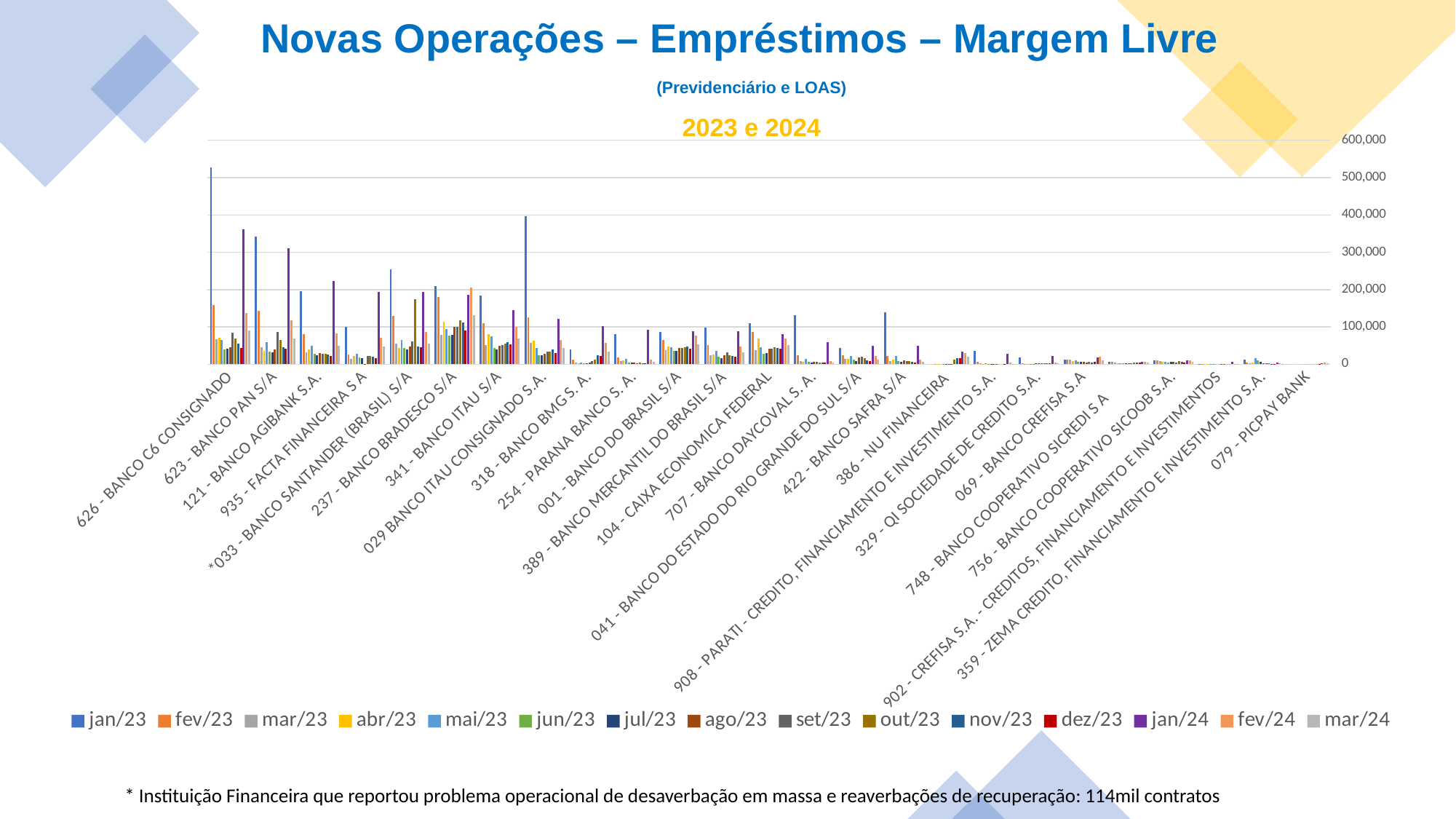

Novas Operações – Empréstimos – Margem Livre

(Previdenciário e LOAS)
2023 e 2024

### Chart

| Category | jan/23 | fev/23 | mar/23 | abr/23 | mai/23 | jun/23 | jul/23 | ago/23 | set/23 | out/23 | nov/23 | dez/23 | jan/24 | fev/24 | mar/24 |
|---|---|---|---|---|---|---|---|---|---|---|---|---|---|---|---|
| 626 - BANCO C6 CONSIGNADO | 527766.0 | 158783.0 | 66701.0 | 71111.0 | 64902.0 | 38910.0 | 41564.0 | 45872.0 | 85245.0 | 69340.0 | 54739.0 | 43420.0 | 362172.0 | 137159.0 | 90665.0 |
| 623 - BANCO PAN S/A | 341429.0 | 143866.0 | 46199.0 | 35169.0 | 60089.0 | 34558.0 | 32305.0 | 39931.0 | 86478.0 | 64489.0 | 44700.0 | 41033.0 | 311121.0 | 117962.0 | 69296.0 |
| 121 - BANCO AGIBANK S.A. | 195058.0 | 79858.0 | 32698.0 | 38928.0 | 48800.0 | 27136.0 | 24908.0 | 29246.0 | 28093.0 | 28765.0 | 25860.0 | 22547.0 | 223312.0 | 82628.0 | 49916.0 |
| 935 - FACTA FINANCEIRA S A | 100291.0 | 26555.0 | 15232.0 | 21339.0 | 27093.0 | 18553.0 | 16199.0 | 32.0 | 22201.0 | 23035.0 | 20136.0 | 16138.0 | 194514.0 | 71032.0 | 47063.0 |
| *033 - BANCO SANTANDER (BRASIL) S/A | 255179.0 | 129930.0 | 55107.0 | 44440.0 | 64521.0 | 44555.0 | 40604.0 | 47365.0 | 61754.0 | 174547.0 | 48051.0 | 46320.0 | 193593.0 | 87487.0 | 55316.0 |
| 237 - BANCO BRADESCO S/A | 209044.0 | 179898.0 | 79241.0 | 112962.0 | 94096.0 | 77269.0 | 79018.0 | 99944.0 | 99959.0 | 117273.0 | 112089.0 | 90294.0 | 185840.0 | 205481.0 | 132214.0 |
| 341 - BANCO ITAU S/A | 185015.0 | 110649.0 | 51429.0 | 80082.0 | 74074.0 | 44333.0 | 38992.0 | 49153.0 | 50958.0 | 55501.0 | 58657.0 | 53648.0 | 145109.0 | 100597.0 | 68150.0 |
| 029 BANCO ITAU CONSIGNADO S.A. | 396437.0 | 126536.0 | 57655.0 | 62359.0 | 44001.0 | 23913.0 | 23851.0 | 27436.0 | 34877.0 | 33301.0 | 40432.0 | 30883.0 | 122590.0 | 65112.0 | 43234.0 |
| 318 - BANCO BMG S. A. | 40610.0 | 12431.0 | 4851.0 | 2999.0 | 4552.0 | 2313.0 | 2620.0 | 4588.0 | 9029.0 | 12353.0 | 24091.0 | 22823.0 | 101527.0 | 56842.0 | 34115.0 |
| 254 - PARANA BANCO S. A. | 81548.0 | 18853.0 | 9194.0 | 11309.0 | 15081.0 | 5420.0 | 4132.0 | 4402.0 | 3641.0 | 3937.0 | 3599.0 | 3308.0 | 92934.0 | 12971.0 | 7470.0 |
| 001 - BANCO DO BRASIL S/A | 85961.0 | 65348.0 | 37267.0 | 47941.0 | 45157.0 | 36438.0 | 35266.0 | 43239.0 | 42827.0 | 45905.0 | 47723.0 | 42578.0 | 89236.0 | 77180.0 | 53462.0 |
| 389 - BANCO MERCANTIL DO BRASIL S/A | 98353.0 | 50559.0 | 23678.0 | 26721.0 | 36588.0 | 20952.0 | 17191.0 | 24112.0 | 31091.0 | 24865.0 | 22491.0 | 20025.0 | 88601.0 | 46636.0 | 31402.0 |
| 104 - CAIXA ECONOMICA FEDERAL | 109167.0 | 86973.0 | 36858.0 | 69565.0 | 45380.0 | 28792.0 | 30001.0 | 41481.0 | 42040.0 | 46376.0 | 42870.0 | 42025.0 | 81234.0 | 68322.0 | 51069.0 |
| 707 - BANCO DAYCOVAL S. A. | 131632.0 | 24603.0 | 9392.0 | 7296.0 | 13755.0 | 6789.0 | 5638.0 | 6439.0 | 5805.0 | 5638.0 | 4683.0 | 4167.0 | 60057.0 | 8632.0 | 5242.0 |
| 041 - BANCO DO ESTADO DO RIO GRANDE DO SUL S/A | 44656.0 | 24141.0 | 14519.0 | 14119.0 | 21701.0 | 12801.0 | 9477.0 | 18611.0 | 21282.0 | 16222.0 | 10596.0 | 9521.0 | 49066.0 | 22189.0 | 13404.0 |
| 422 - BANCO SAFRA S/A | 138524.0 | 21967.0 | 8212.0 | 11705.0 | 21707.0 | 7950.0 | 6736.0 | 10004.0 | 8726.0 | 8731.0 | 6329.0 | 4607.0 | 49056.0 | 13193.0 | 7379.0 |
| 386 - NU FINANCEIRA	 | 0.0 | 0.0 | 1.0 | 1.0 | 0.0 | 3.0 | 4.0 | 5.0 | 420.0 | 11962.0 | 16443.0 | 16473.0 | 34357.0 | 29529.0 | 20878.0 |
| 908 - PARATI - CREDITO, FINANCIAMENTO E INVESTIMENTO S.A. | 35318.0 | 6787.0 | 2198.0 | 1151.0 | 2606.0 | 1186.0 | 925.0 | 1107.0 | 312.0 | 0.0 | 0.0 | 7.0 | 27628.0 | 4017.0 | 1455.0 |
| 329 - QI SOCIEDADE DE CREDITO S.A. | 18289.0 | 3095.0 | 1033.0 | 1684.0 | 1596.0 | 1558.0 | 1738.0 | 1970.0 | 2857.0 | 3003.0 | 2244.0 | 1977.0 | 22154.0 | 5472.0 | 3019.0 |
| 069 - BANCO CREFISA S.A | 12142.0 | 11747.0 | 12969.0 | 8462.0 | 10012.0 | 6804.0 | 6413.0 | 6901.0 | 4767.0 | 5675.0 | 5641.0 | 6955.0 | 17849.0 | 19677.0 | 11125.0 |
| 748 - BANCO COOPERATIVO SICREDI S A	 | 6184.0 | 5812.0 | 4861.0 | 3397.0 | 3567.0 | 2744.0 | 2871.0 | 3584.0 | 3541.0 | 3979.0 | 4184.0 | 3790.0 | 6093.0 | 6309.0 | 4399.0 |
| 756 - BANCO COOPERATIVO SICOOB S.A. | 10843.0 | 9678.0 | 7987.0 | 5787.0 | 5969.0 | 4642.0 | 7035.0 | 6022.0 | 5609.0 | 8367.0 | 7363.0 | 5419.0 | 11175.0 | 10906.0 | 7524.0 |
| 902 - CREFISA S.A. - CREDITOS, FINANCIAMENTO E INVESTIMENTOS | 1009.0 | 1.0 | 0.0 | 15.0 | 3.0 | 1.0 | 0.0 | 0.0 | 307.0 | 302.0 | 0.0 | 0.0 | 5974.0 | 14.0 | 2.0 |
| 359 - ZEMA CREDITO, FINANCIAMENTO E INVESTIMENTO S.A. | 12503.0 | 4698.0 | 2133.0 | 4371.0 | 15615.0 | 9729.0 | 7074.0 | 2158.0 | 1762.0 | 1776.0 | 1142.0 | 868.0 | 4411.0 | 1736.0 | 1003.0 |
| 079 - PICPAY BANK | 0.0 | 0.0 | 0.0 | 0.0 | 0.0 | 0.0 | 0.0 | 0.0 | 0.0 | 0.0 | 0.0 | 2.0 | 3387.0 | 4614.0 | 3059.0 |

* Instituição Financeira que reportou problema operacional de desaverbação em massa e reaverbações de recuperação: 114mil contratos